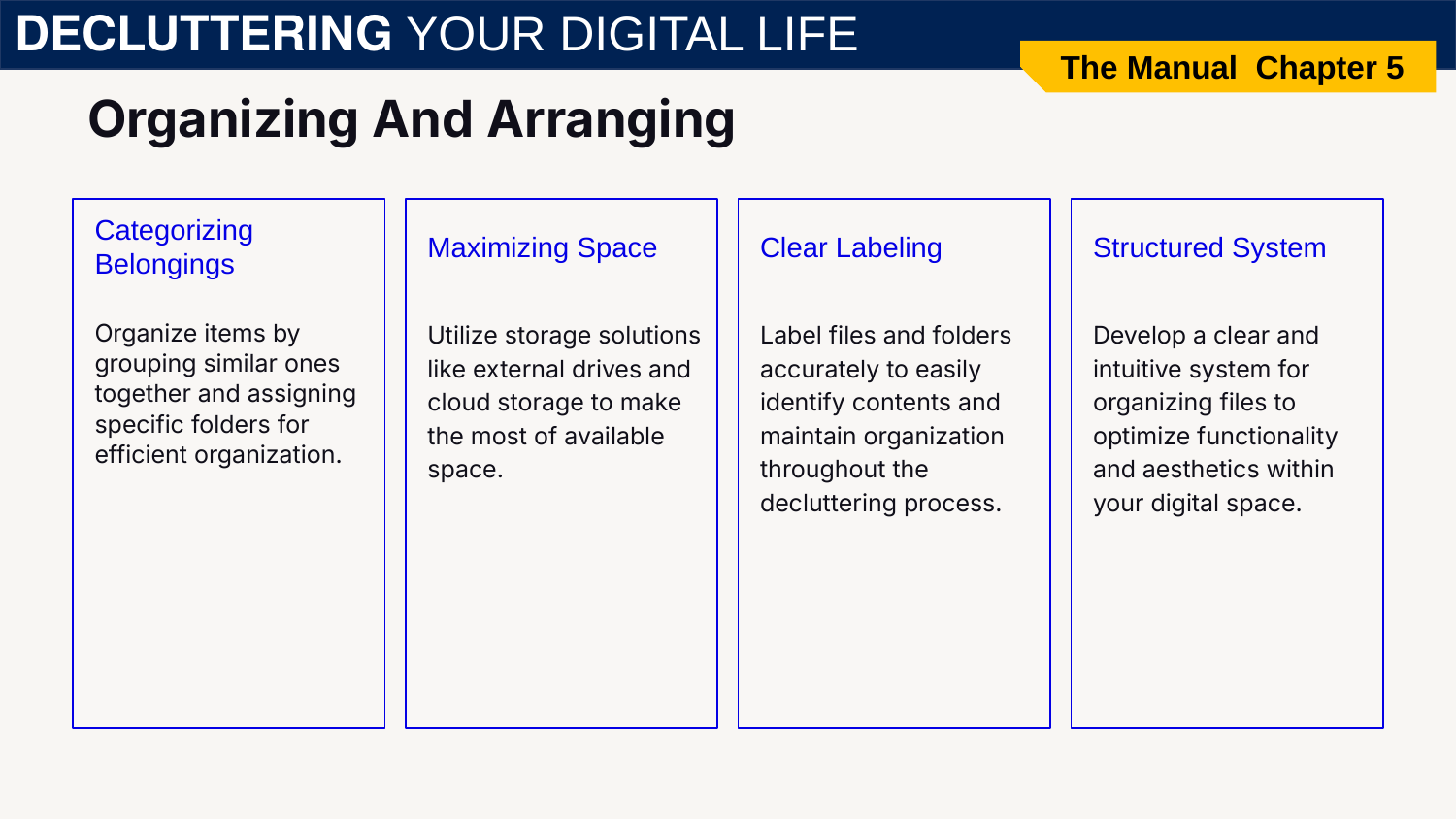

DECLUTTERING YOUR DIGITAL LIFE
The Manual  Chapter 5

# Organizing And Arranging
Categorizing Belongings
Maximizing Space
Clear Labeling
Structured System
Utilize storage solutions like external drives and cloud storage to make the most of available space.
Organize items by grouping similar ones together and assigning specific folders for efficient organization.
Label files and folders accurately to easily identify contents and maintain organization throughout the decluttering process.
Develop a clear and intuitive system for organizing files to optimize functionality and aesthetics within your digital space.